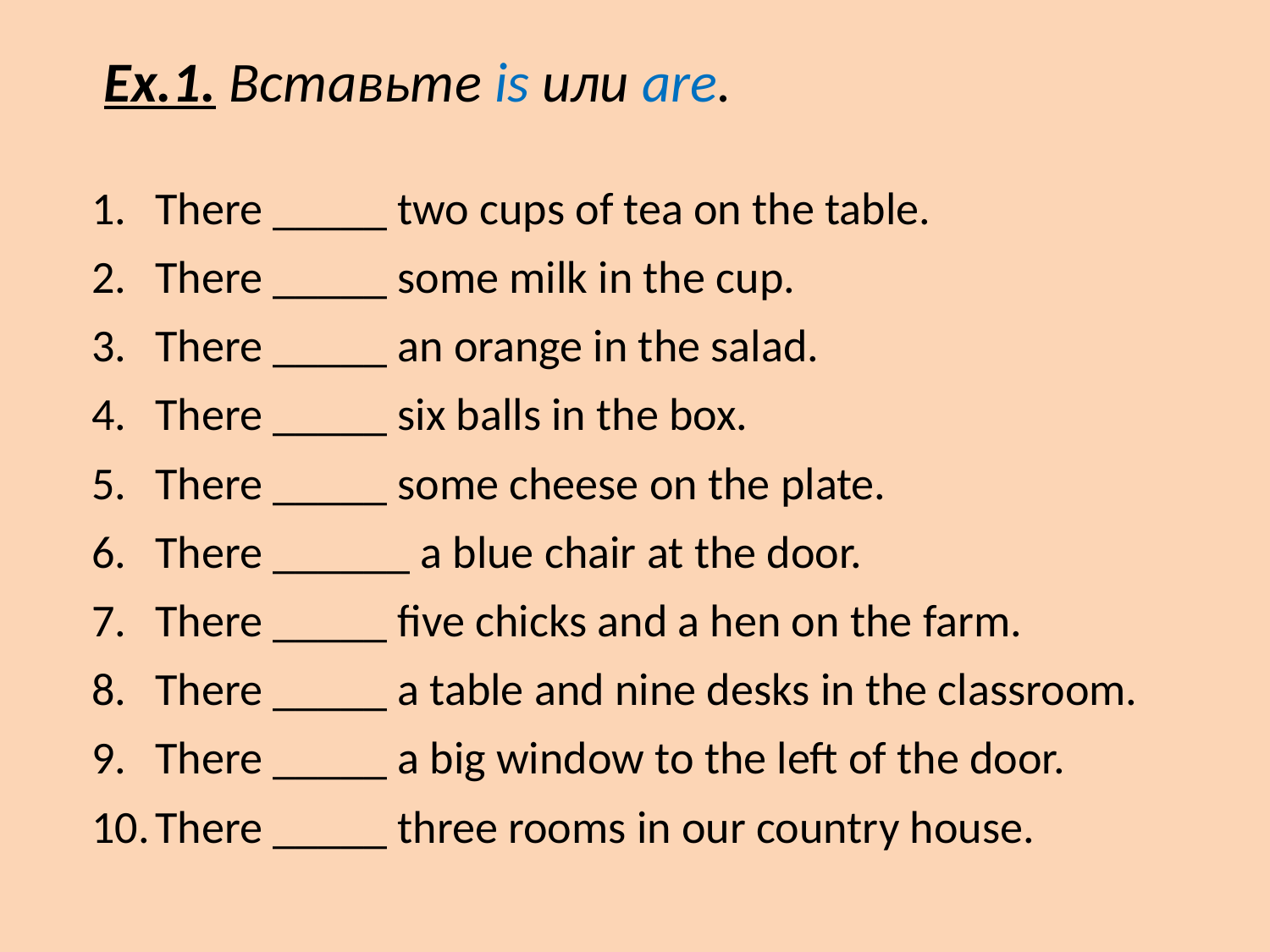

Ex.1. Вставьте is или are.
There _____ two cups of tea on the table.
There _____ some milk in the cup.
There _____ an orange in the salad.
There _____ six balls in the box.
There _____ some cheese on the plate.
There ______ a blue chair at the door.
There _____ five chicks and a hen on the farm.
There _____ a table and nine desks in the classroom.
There _____ a big window to the left of the door.
There _____ three rooms in our country house.